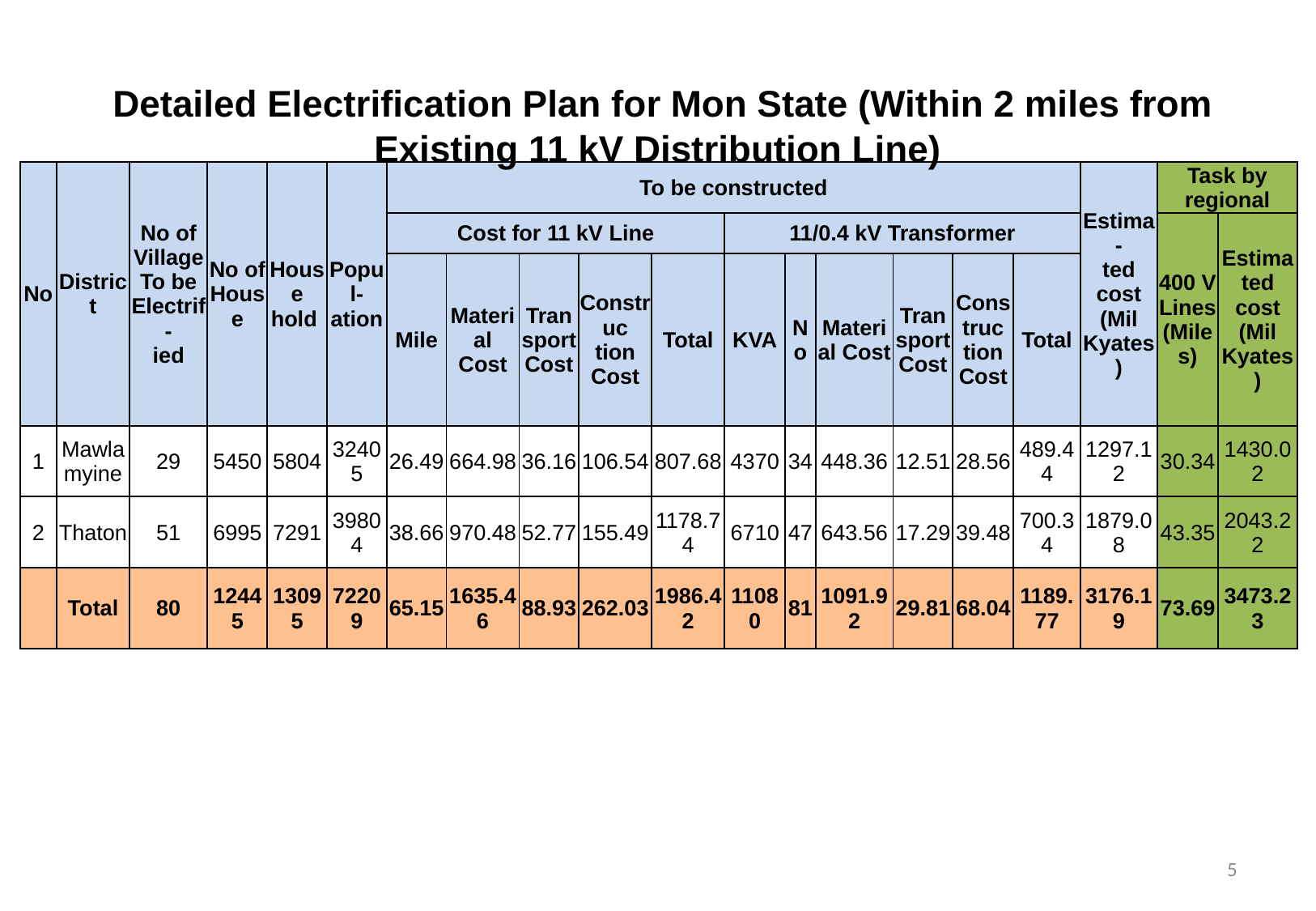

Detailed Electrification Plan for Mon State (Within 2 miles from Existing 11 kV Distribution Line)
| No | District | No of Village To be Electrif- ied | No of House | House hold | Popul-ation | To be constructed |  |  |  |  |  |  |  |  |  |  | Estima- ted cost (Mil Kyates) | Task by regional |  |
| --- | --- | --- | --- | --- | --- | --- | --- | --- | --- | --- | --- | --- | --- | --- | --- | --- | --- | --- | --- |
|  |  |  |  |  |  | Cost for 11 kV Line |  |  |  |  | 11/0.4 kV Transformer |  |  |  |  |  |  | 400 V Lines (Miles) | Estimated cost (Mil Kyates) |
|  |  |  |  |  |  | Mile | Materi al Cost | Transport Cost | Constr uc tion Cost | Total | KVA | No | Material Cost | Transport Cost | Construc tion Cost | Total |  |  |  |
| 1 | Mawlamyine | 29 | 5450 | 5804 | 32405 | 26.49 | 664.98 | 36.16 | 106.54 | 807.68 | 4370 | 34 | 448.36 | 12.51 | 28.56 | 489.44 | 1297.12 | 30.34 | 1430.02 |
| 2 | Thaton | 51 | 6995 | 7291 | 39804 | 38.66 | 970.48 | 52.77 | 155.49 | 1178.74 | 6710 | 47 | 643.56 | 17.29 | 39.48 | 700.34 | 1879.08 | 43.35 | 2043.22 |
|  | Total | 80 | 12445 | 13095 | 72209 | 65.15 | 1635.46 | 88.93 | 262.03 | 1986.42 | 11080 | 81 | 1091.92 | 29.81 | 68.04 | 1189.77 | 3176.19 | 73.69 | 3473.23 |
5